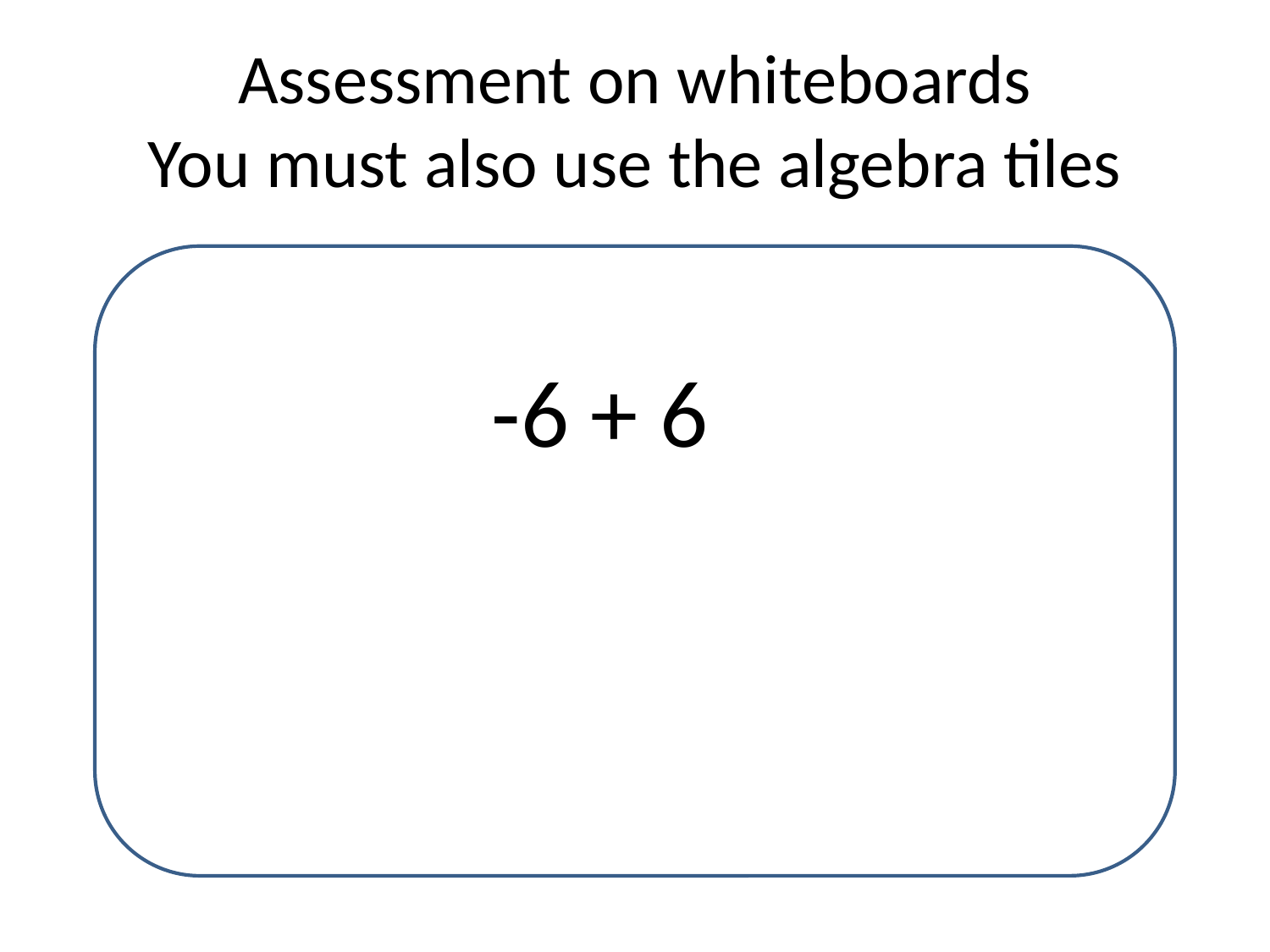

# Assessment on whiteboards You must also use the algebra tiles

-6 + 6